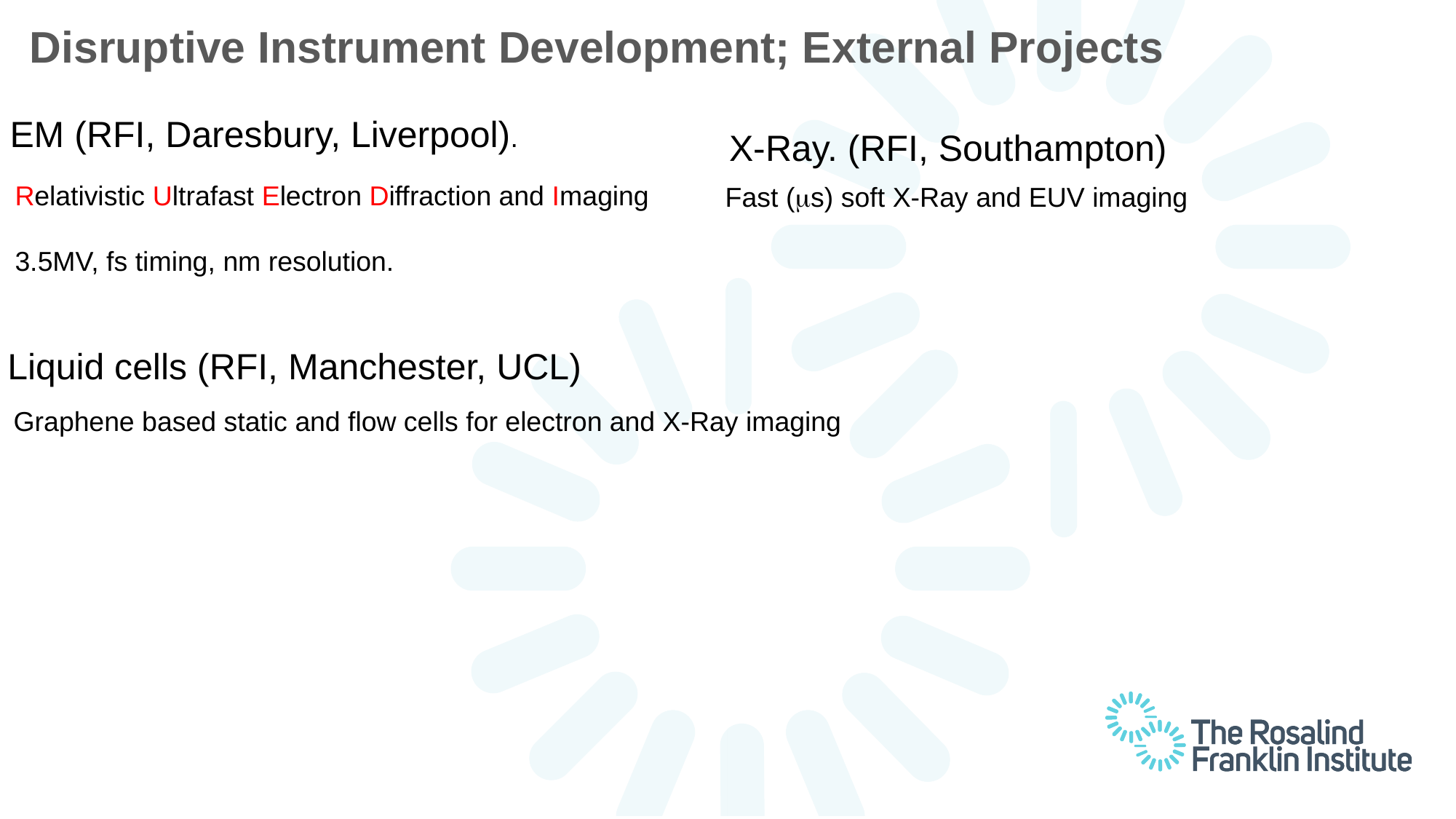

# Disruptive Instrument Development; External Projects
EM (RFI, Daresbury, Liverpool).
X-Ray. (RFI, Southampton)
Relativistic Ultrafast Electron Diffraction and Imaging

3.5MV, fs timing, nm resolution.
Fast (μs) soft X-Ray and EUV imaging
Liquid cells (RFI, Manchester, UCL)
Graphene based static and flow cells for electron and X-Ray imaging